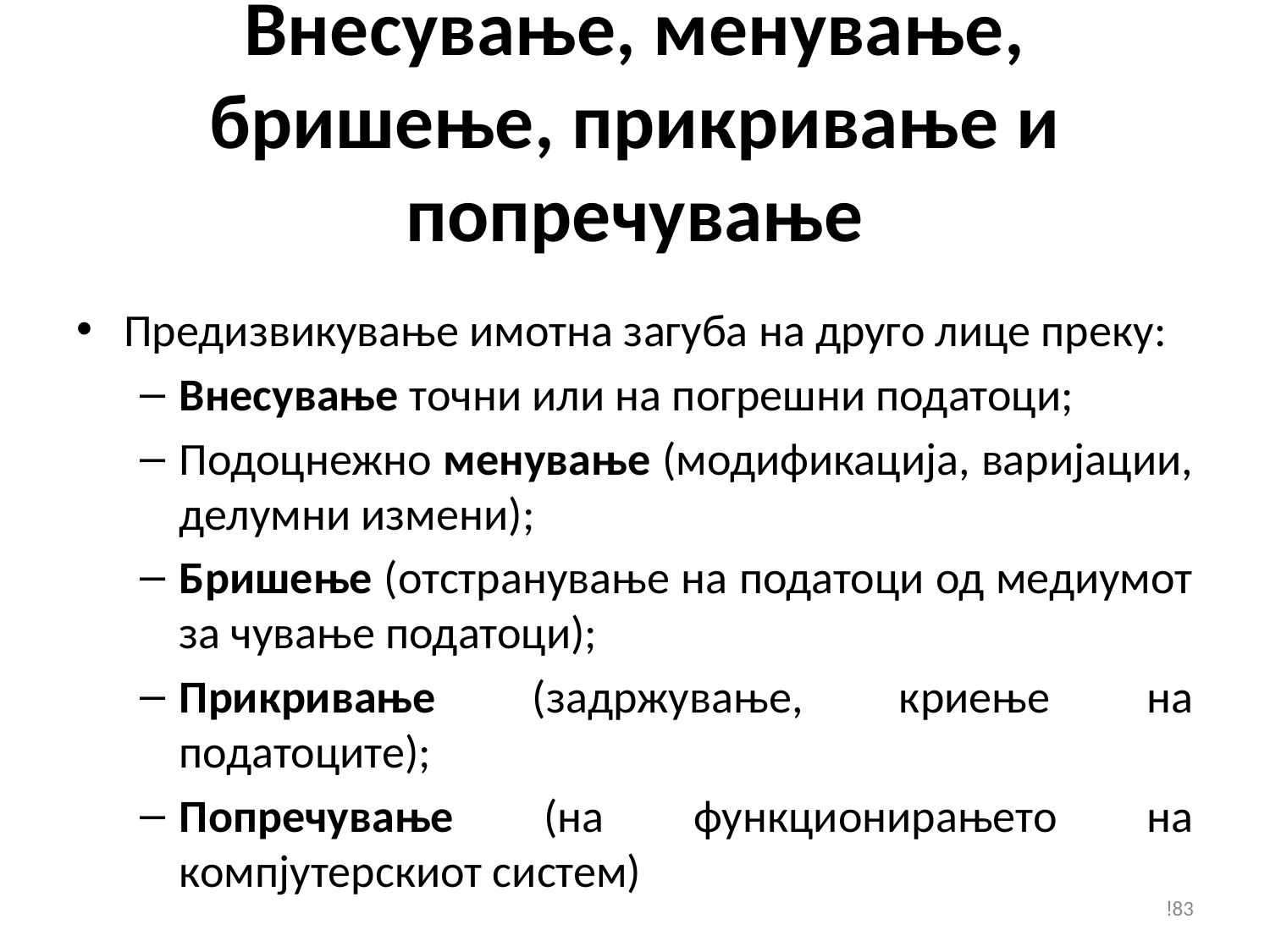

# Внесување, менување, бришење, прикривање и попречување
Предизвикување имотна загуба на друго лице преку:
Внесување точни или на погрешни податоци;
Подоцнежно менување (модификација, варијации, делумни измени);
Бришење (отстранување на податоци од медиумот за чување податоци);
Прикривање (задржување, криење на податоците);
Попречување (на функционирањето на компјутерскиот систем)

!83